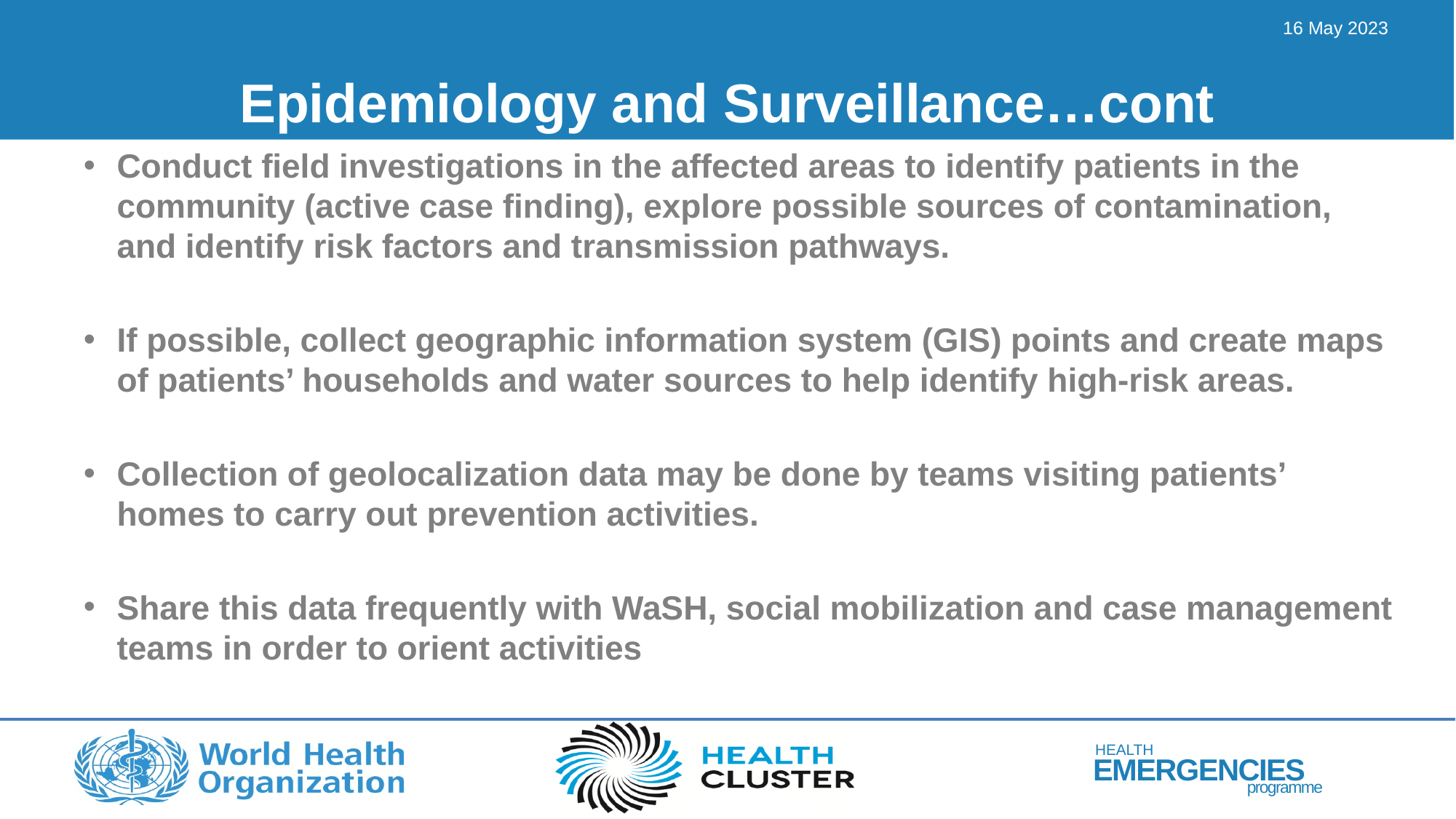

16 May 2023
# Epidemiology and Surveillance…cont
Conduct field investigations in the affected areas to identify patients in the community (active case finding), explore possible sources of contamination, and identify risk factors and transmission pathways.

If possible, collect geographic information system (GIS) points and create maps of patients’ households and water sources to help identify high-risk areas.

Collection of geolocalization data may be done by teams visiting patients’ homes to carry out prevention activities.

Share this data frequently with WaSH, social mobilization and case management teams in order to orient activities